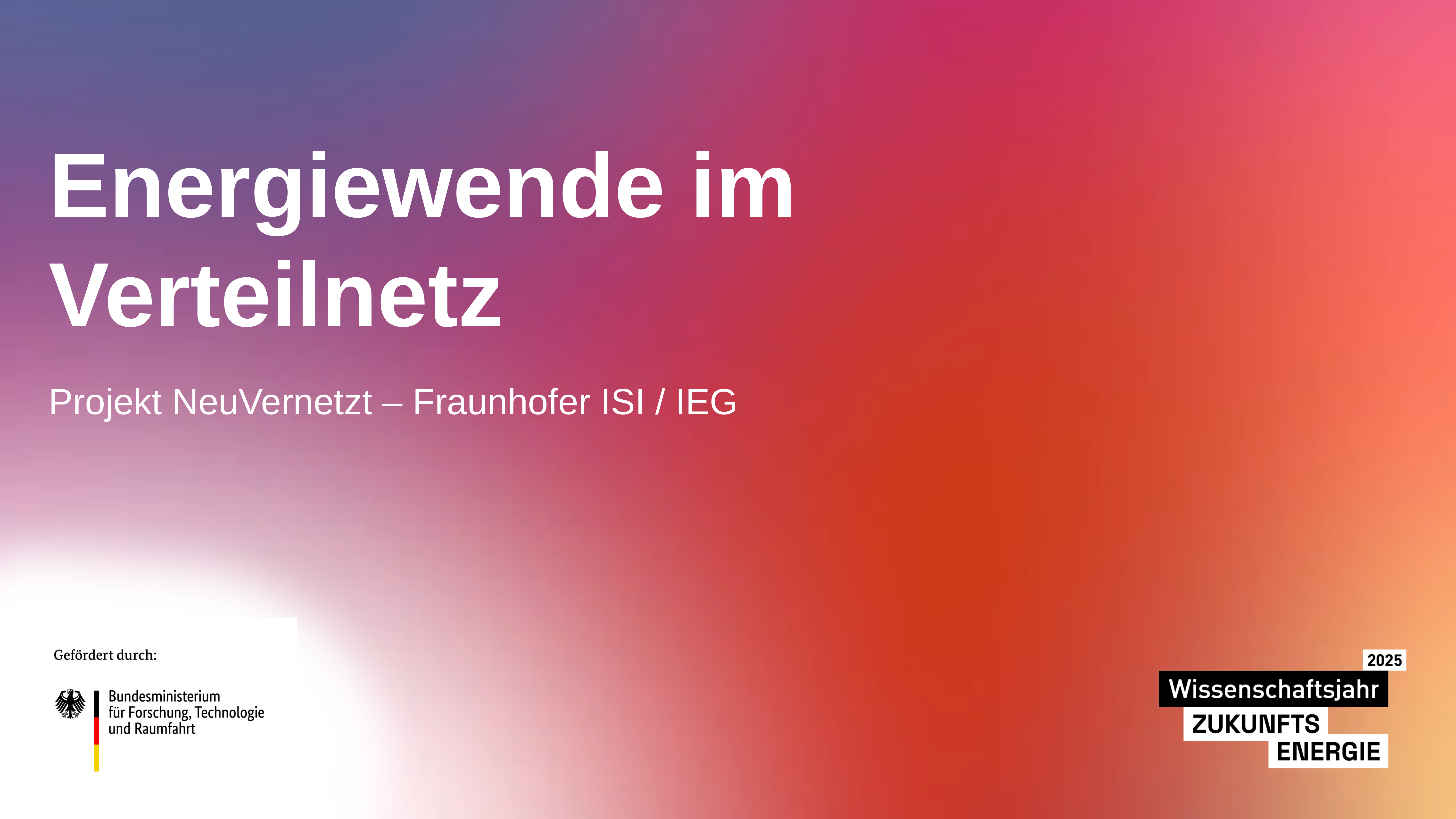

# Energiewende im Verteilnetz
Projekt NeuVernetzt – Fraunhofer ISI / IEG